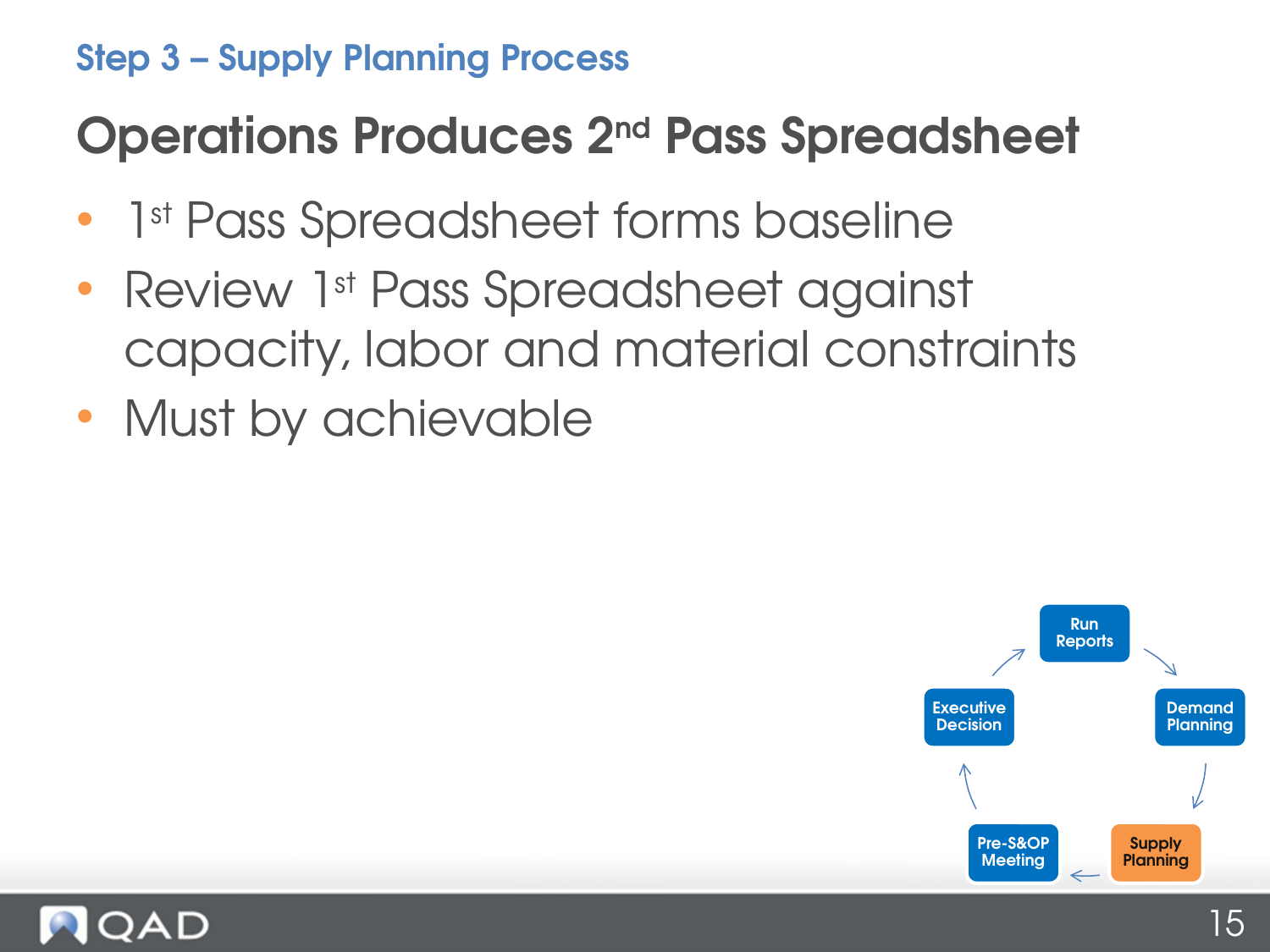

Step 3 – Supply Planning Process
# Operations Produces 2nd Pass Spreadsheet
1st Pass Spreadsheet forms baseline
Review 1st Pass Spreadsheet against capacity, labor and material constraints
Must by achievable

Run Reports
Demand Planning
Supply Planning
Pre-S&OP Meeting
Executive Decision
15